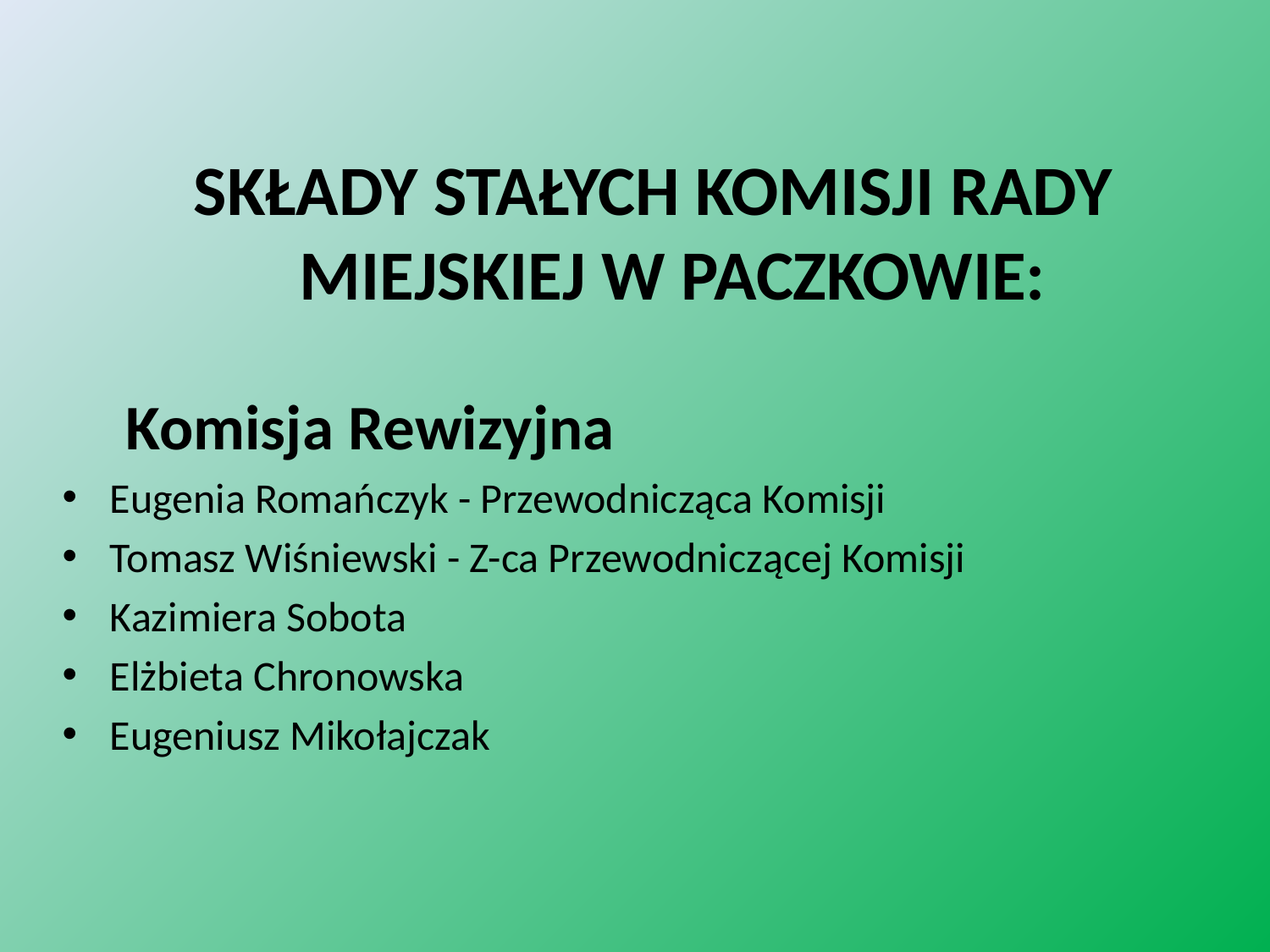

SKŁADY STAŁYCH KOMISJI RADY MIEJSKIEJ W PACZKOWIE:

Komisja Rewizyjna
Eugenia Romańczyk - Przewodnicząca Komisji
Tomasz Wiśniewski - Z-ca Przewodniczącej Komisji
Kazimiera Sobota
Elżbieta Chronowska
Eugeniusz Mikołajczak